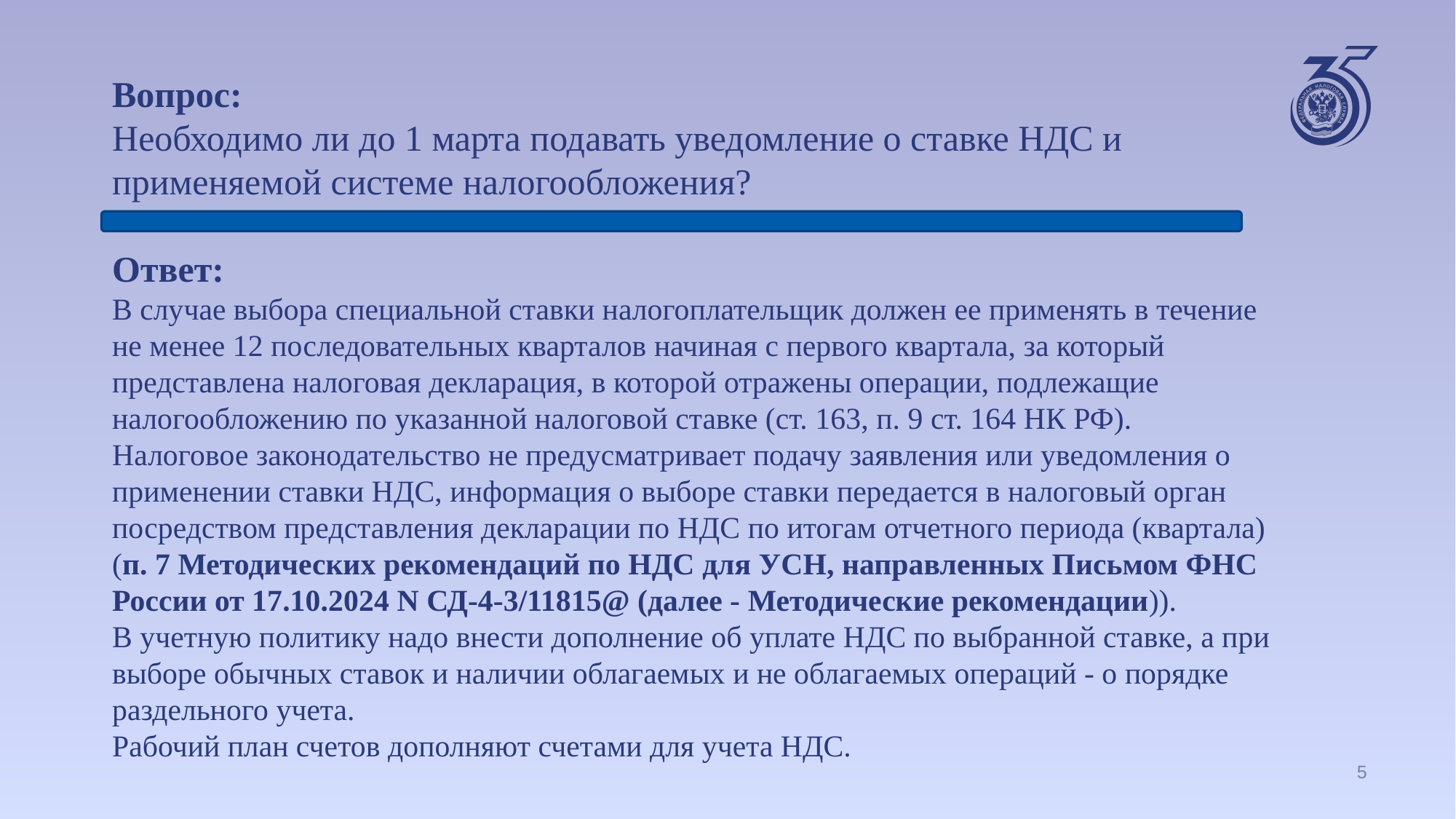

Вопрос:
Необходимо ли до 1 марта подавать уведомление о ставке НДС и применяемой системе налогообложения?

Ответ:
В случае выбора специальной ставки налогоплательщик должен ее применять в течение не менее 12 последовательных кварталов начиная с первого квартала, за который представлена налоговая декларация, в которой отражены операции, подлежащие налогообложению по указанной налоговой ставке (ст. 163, п. 9 ст. 164 НК РФ). Налоговое законодательство не предусматривает подачу заявления или уведомления о применении ставки НДС, информация о выборе ставки передается в налоговый орган посредством представления декларации по НДС по итогам отчетного периода (квартала) (п. 7 Методических рекомендаций по НДС для УСН, направленных Письмом ФНС России от 17.10.2024 N СД-4-3/11815@ (далее - Методические рекомендации)).
В учетную политику надо внести дополнение об уплате НДС по выбранной ставке, а при выборе обычных ставок и наличии облагаемых и не облагаемых операций - о порядке раздельного учета.
Рабочий план счетов дополняют счетами для учета НДС.

5